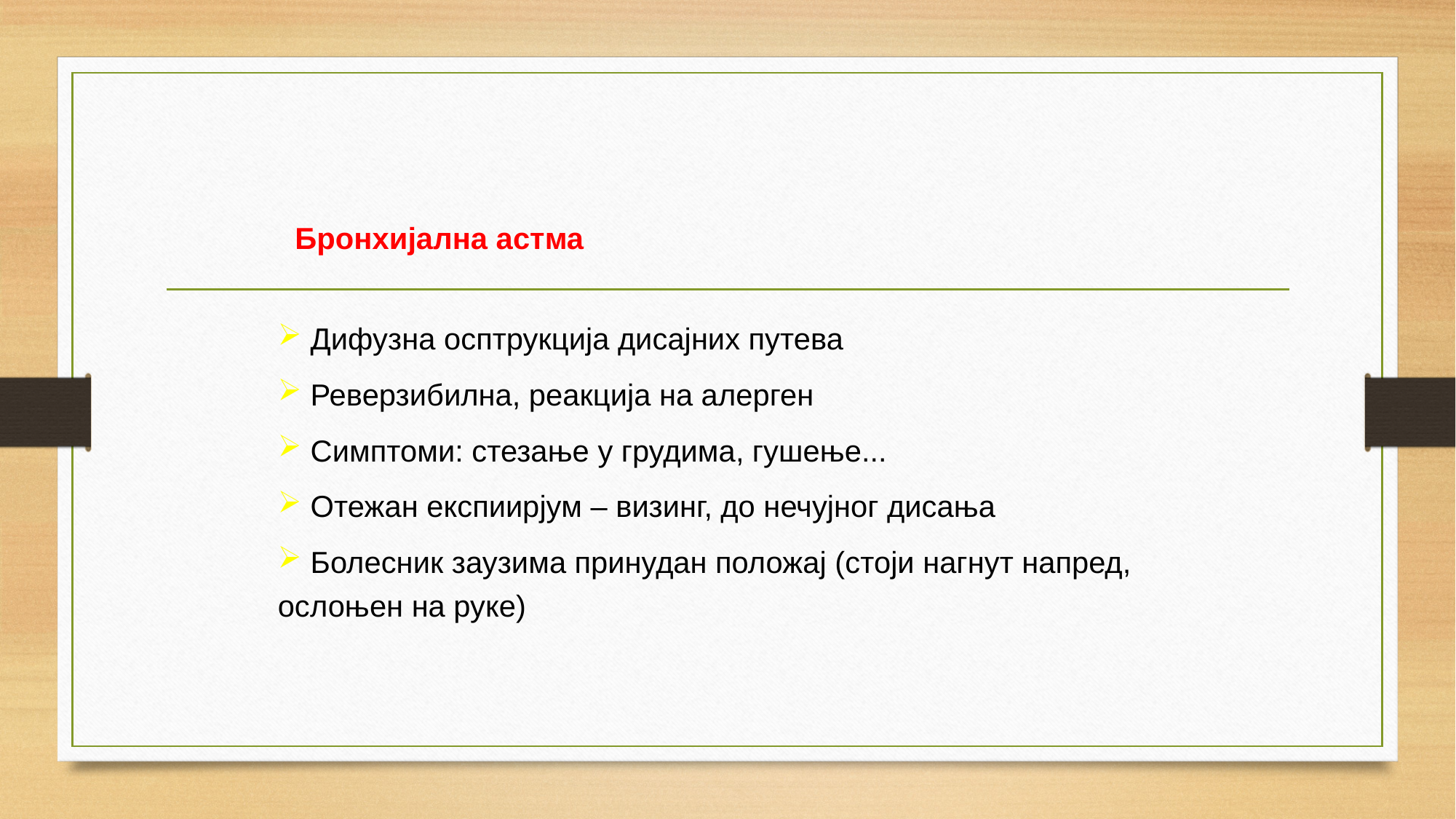

Бронхијална астма
 Дифузна осптрукција дисајних путева
 Реверзибилна, реакција на алерген
 Симптоми: стезање у грудима, гушење...
 Отежан експиирјум – визинг, до нечујног дисања
 Болесник заузима принудан положај (стоји нагнут напред, ослоњен на руке)